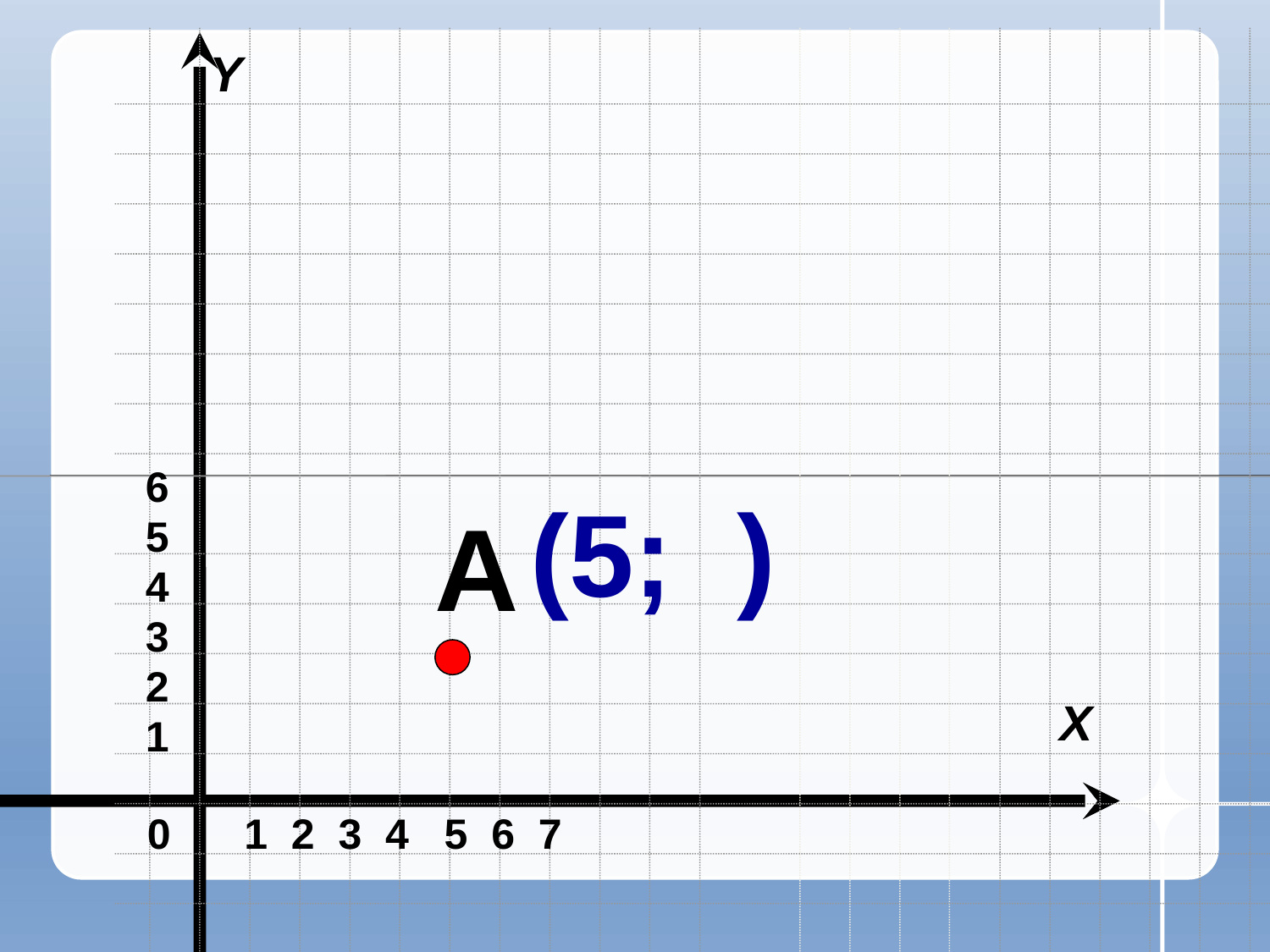

Y
6
5
4
3
2
1
(5;  )

А

 X

0
     1  2  3  4   5  6  7